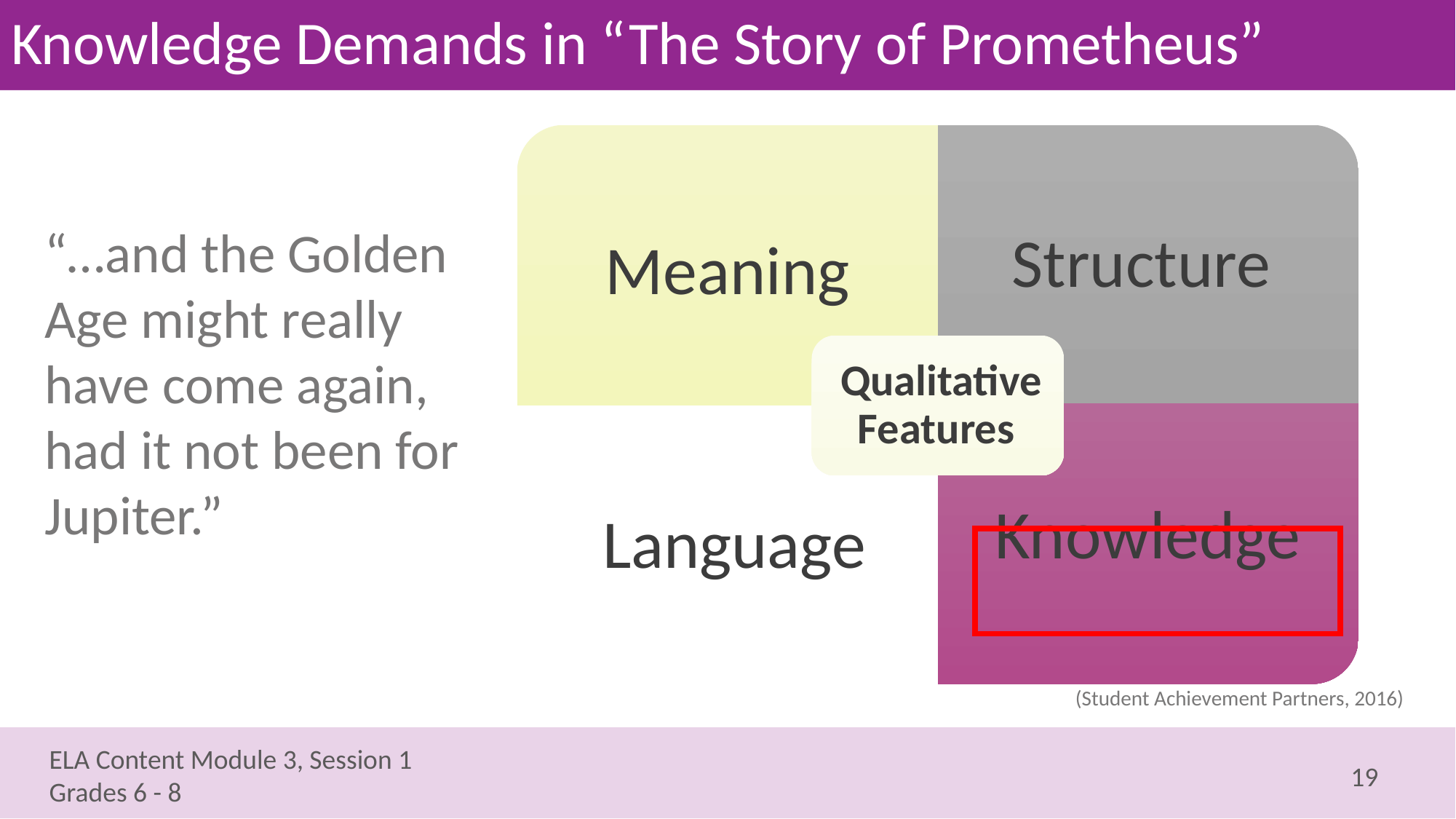

# Knowledge Demands in “The Story of Prometheus”
Meaning
Structure
Language
Knowledge
Qualitative Features
“…and the Golden Age might really have come again, had it not been for Jupiter.”

(Student Achievement Partners, 2016)
19